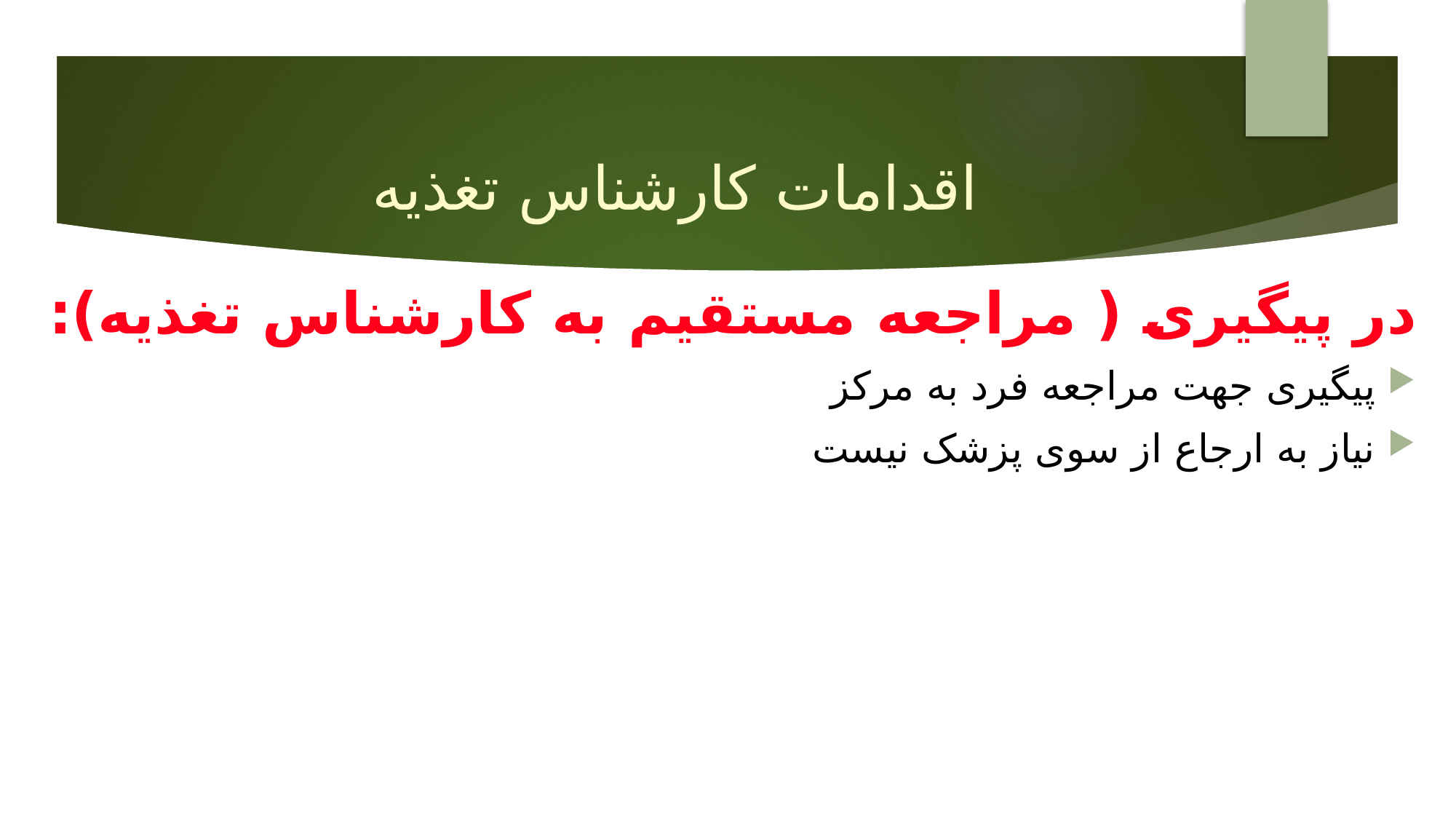

# اقدامات کارشناس تغذیه
در پیگیری ( مراجعه مستقیم به کارشناس تغذیه):
پیگیری جهت مراجعه فرد به مرکز
نیاز به ارجاع از سوی پزشک نیست